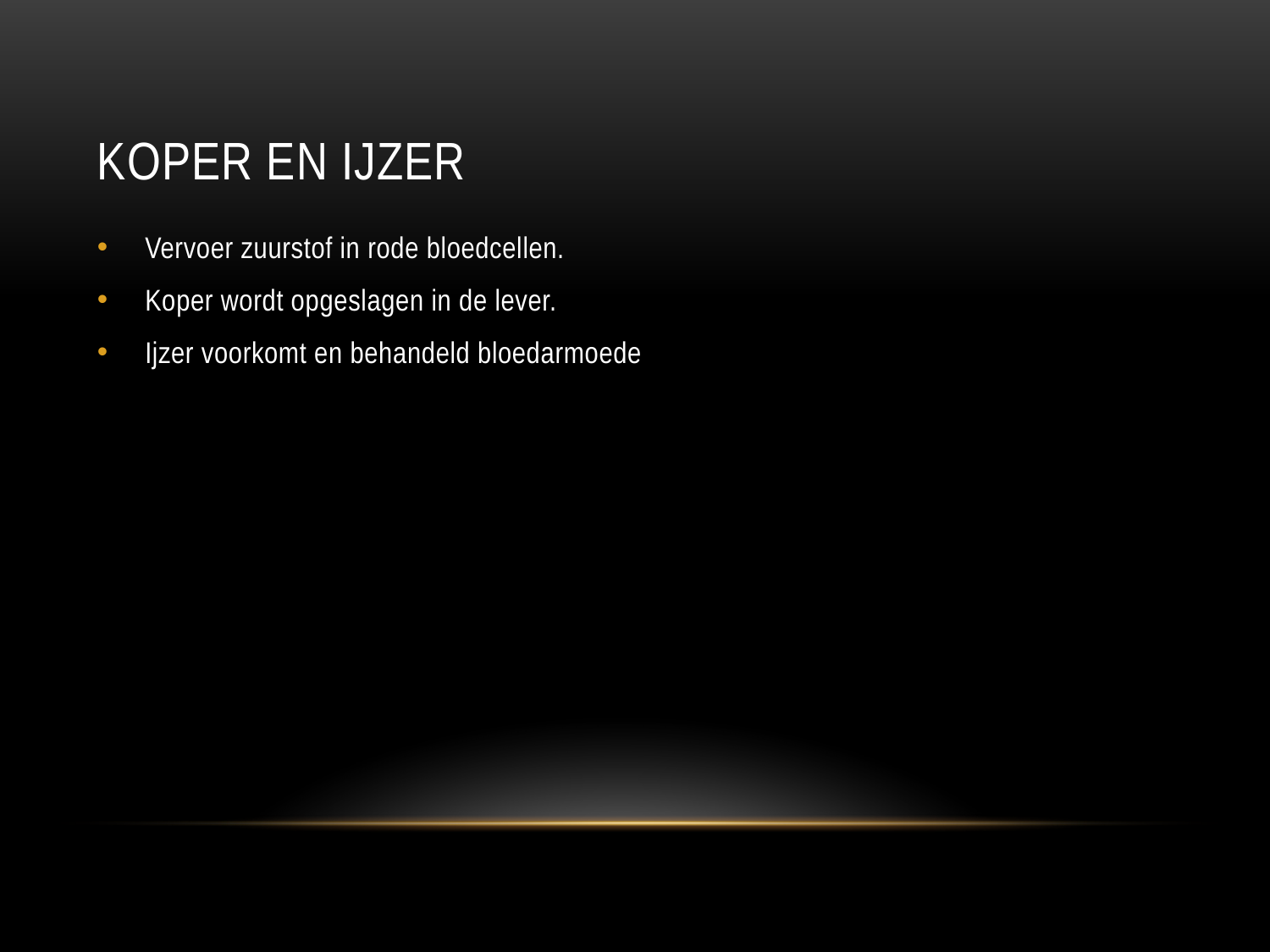

# Koper en ijzer
Vervoer zuurstof in rode bloedcellen.
Koper wordt opgeslagen in de lever.
Ijzer voorkomt en behandeld bloedarmoede